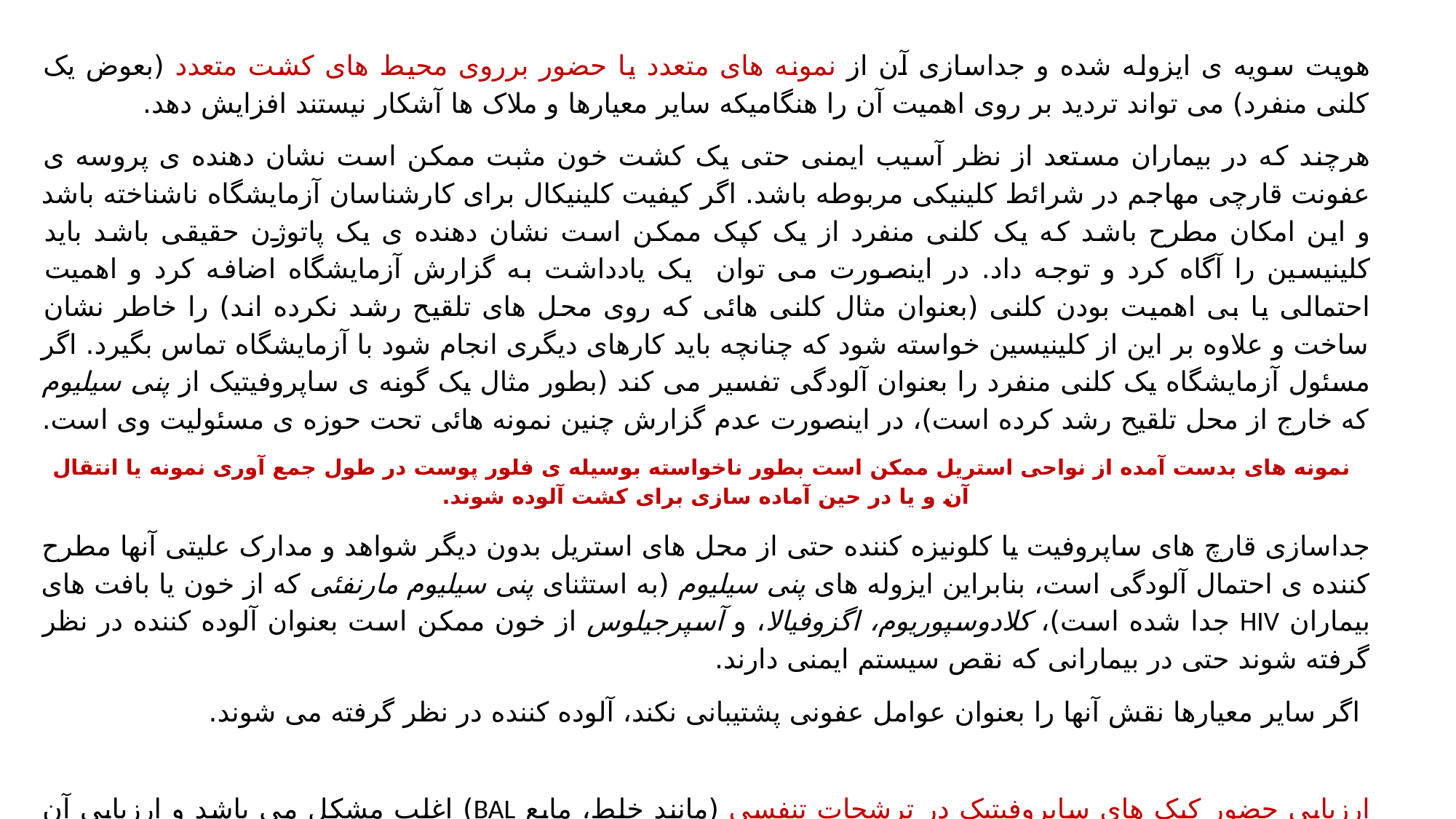

هویت سویه ی ایزوله شده و جداسازی آن از نمونه های متعدد یا حضور برروی محیط های کشت متعدد (بعوض یک کلنی منفرد) می تواند تردید بر روی اهمیت آن را هنگامیکه سایر معیارها و ملاک ها آشکار نیستند افزایش دهد.
هرچند که در بیماران مستعد از نظر آسیب ایمنی حتی یک کشت خون مثبت ممکن است نشان دهنده ی پروسه ی عفونت قارچی مهاجم در شرائط کلینیکی مربوطه باشد. اگر کیفیت کلینیکال برای کارشناسان آزمایشگاه ناشناخته باشد و این امکان مطرح باشد که یک کلنی منفرد از یک کپک ممکن است نشان دهنده ی یک پاتوژن حقیقی باشد باید کلینیسین را آگاه کرد و توجه داد. در اینصورت می توان  یک یادداشت به گزارش آزمایشگاه اضافه کرد و اهمیت احتمالی یا بی اهمیت بودن کلنی (بعنوان مثال کلنی هائی که روی محل های تلقیح رشد نکرده اند) را خاطر نشان ساخت و علاوه بر این از کلینیسین خواسته شود که چنانچه باید کارهای دیگری انجام شود با آزمایشگاه تماس بگیرد. اگر مسئول آزمایشگاه یک کلنی منفرد را بعنوان آلودگی تفسیر می کند (بطور مثال یک گونه ی ساپروفیتیک از پنی سیلیوم که خارج از محل تلقیح رشد کرده است)، در اینصورت عدم گزارش چنین نمونه هائی تحت حوزه ی مسئولیت وی است.
 نمونه های بدست آمده از نواحی استریل ممکن است بطور ناخواسته بوسیله ی فلور پوست در طول جمع آوری نمونه یا انتقال آن و یا در حین آماده سازی برای کشت آلوده شوند.
جداسازی قارچ های ساپروفیت یا کلونیزه کننده حتی از محل های استریل بدون دیگر شواهد و مدارک علیتی آنها مطرح کننده ی احتمال آلودگی است، بنابراین ایزوله های پنی سیلیوم (به استثنای پنی سیلیوم مارنفئی که از خون یا بافت های بیماران HIV جدا شده است)، کلادوسپوریوم، اگزوفیالا، و آسپرجیلوس از خون ممکن است بعنوان آلوده کننده در نظر گرفته شوند حتی در بیمارانی که نقص سیستم ایمنی دارند.
 اگر سایر معیارها نقش آنها را بعنوان عوامل عفونی پشتیبانی نکند، آلوده کننده در نظر گرفته می شوند.

ارزیابی حضور کپک های ساپروفیتیک در ترشحات تنفسی (مانند خلط، مایع BAL) اغلب مشکل می باشد و ارزیابی آن بستگی دارد به معیارهائی که در بالا ذکر شد. اینکه یافتن این ایزوله ها چقدر با اهمیت و با ارزش تلقی شود معمولا بطور مستقیم به وضعیت ایمنی بیمار مربوط است و اهمیت ایزوله ها هریک بطور جداگانه باید در نظر گرفته شوند.